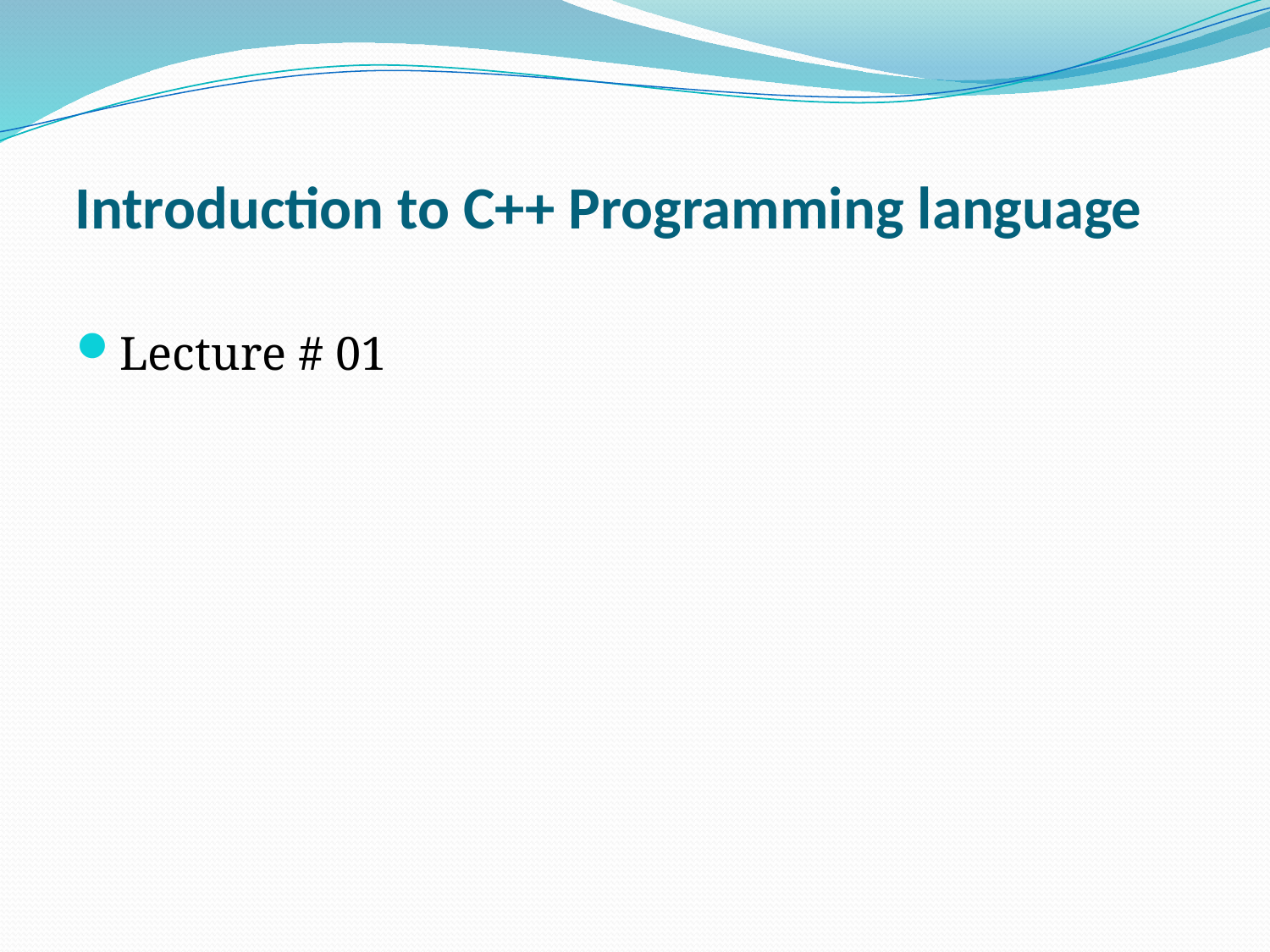

# Introduction to C++ Programming language

Lecture # 01